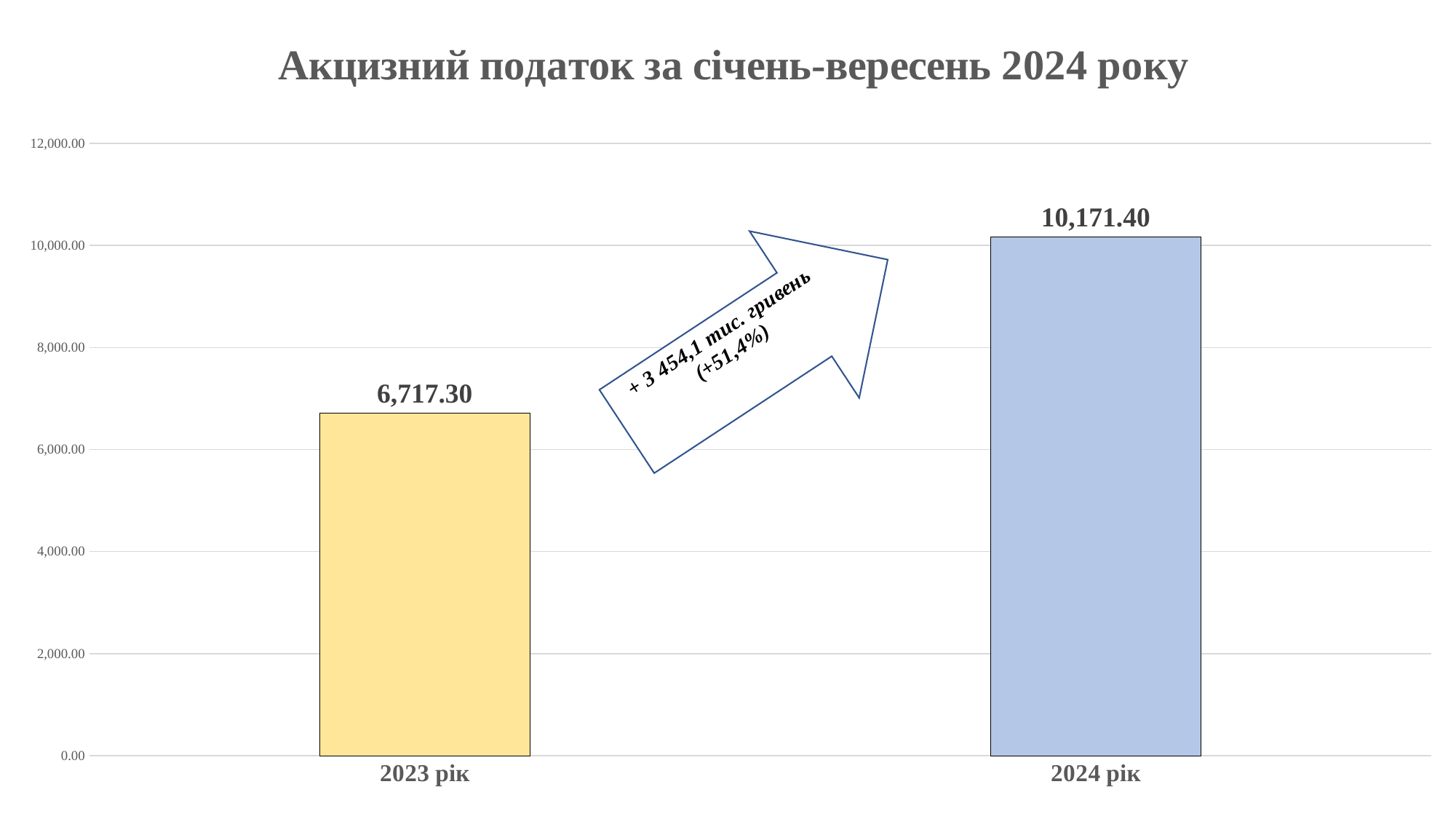

### Chart: Акцизний податок за січень-вересень 2024 року

| Category |  |
|---|---|
| 2023 рік | 6717.3 |
| 2024 рік | 10171.4 |